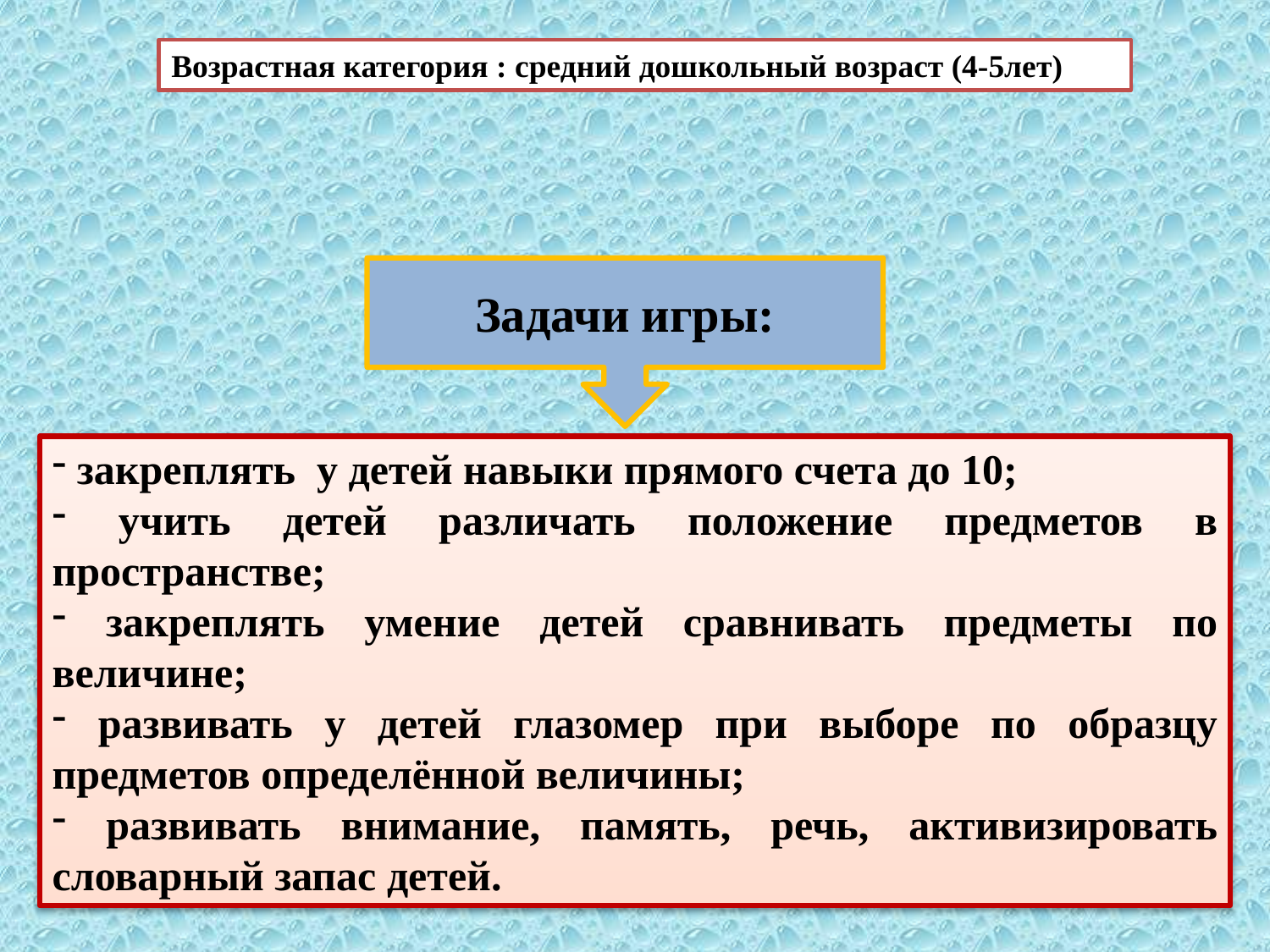

Возрастная категория : средний дошкольный возраст (4-5лет)
Задачи игры:
 закреплять  у детей навыки прямого счета до 10;
 учить детей различать положение предметов в пространстве;
 закреплять умение детей сравнивать предметы по величине;
 развивать у детей глазомер при выборе по образцу предметов определённой величины;
 развивать внимание, память, речь, активизировать словарный запас детей.